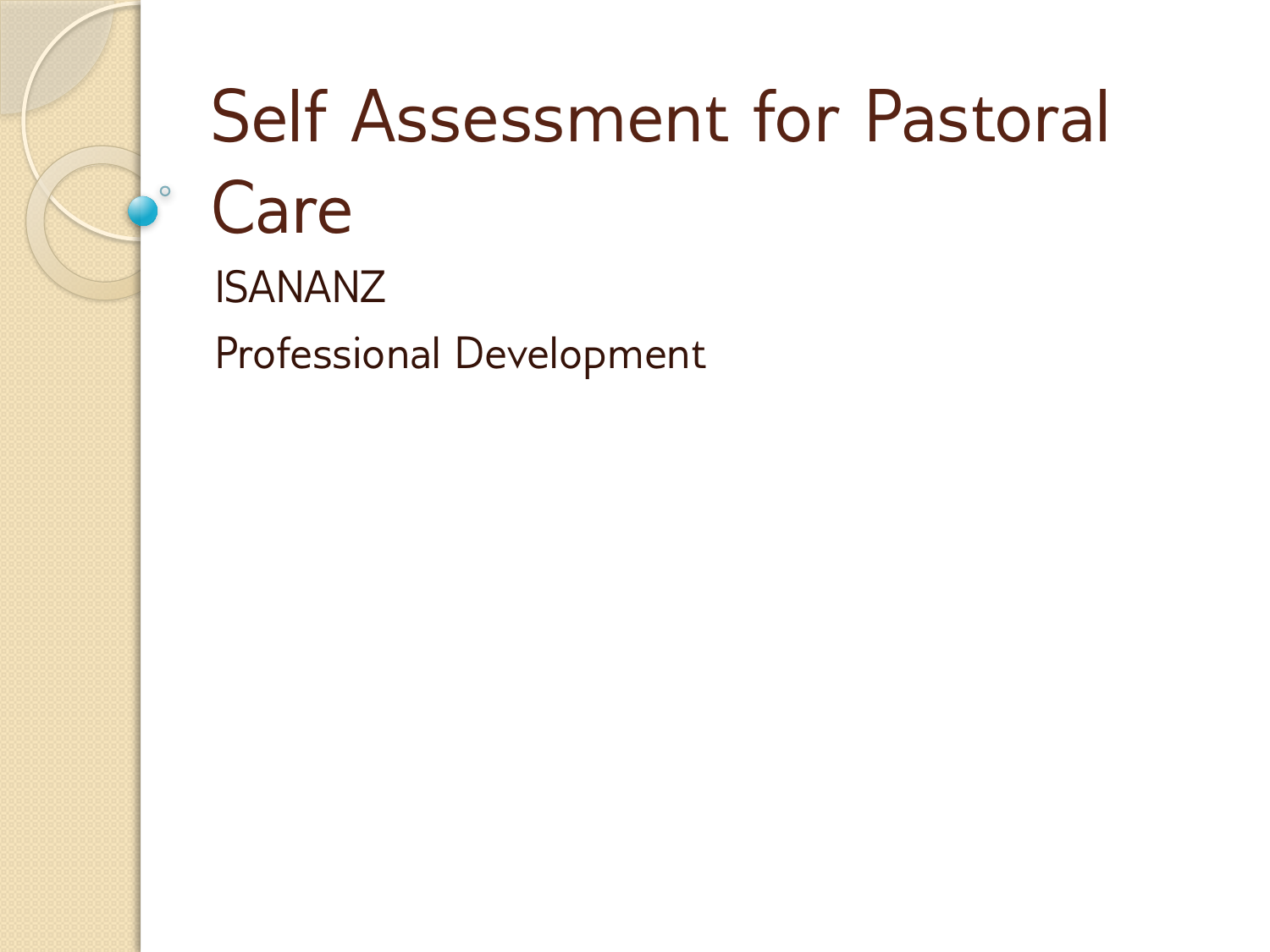

# Self Assessment for Pastoral Care
ISANANZ
Professional Development